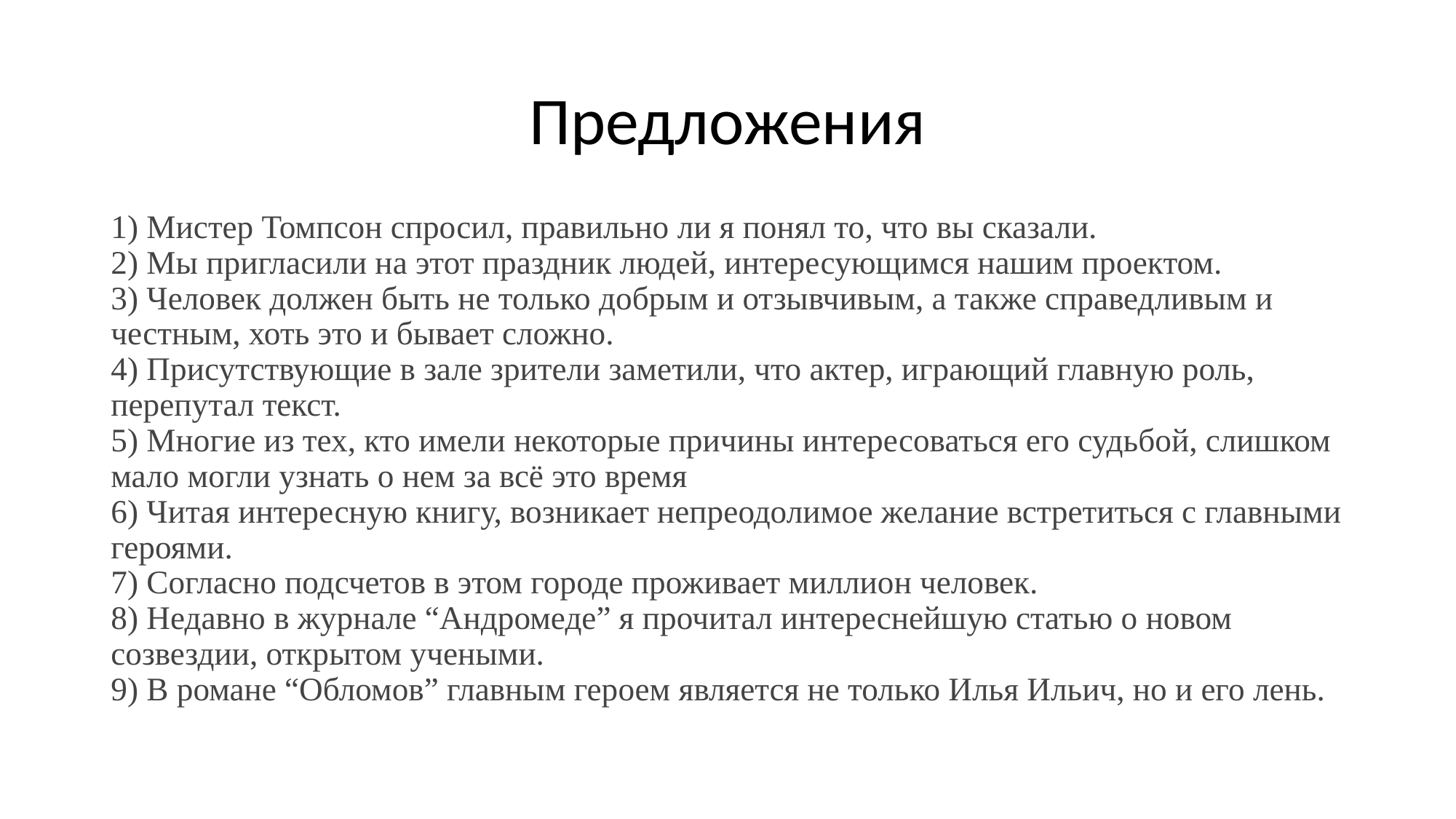

# Предложения
1) Мистер Томпсон спросил, правильно ли я понял то, что вы сказали. 
2) Мы пригласили на этот праздник людей, интересующимся нашим проектом. 
3) Человек должен быть не только добрым и отзывчивым, а также справедливым и честным, хоть это и бывает сложно. 
4) Присутствующие в зале зрители заметили, что актер, играющий главную роль, перепутал текст. 
5) Многие из тех, кто имели некоторые причины интересоваться его судьбой, слишком мало могли узнать о нем за всё это время 
6) Читая интересную книгу, возникает непреодолимое желание встретиться с главными героями. 
7) Согласно подсчетов в этом городе проживает миллион человек. 
8) Недавно в журнале “Андромеде” я прочитал интереснейшую статью о новом созвездии, открытом учеными. 
9) В романе “Обломов” главным героем является не только Илья Ильич, но и его лень.